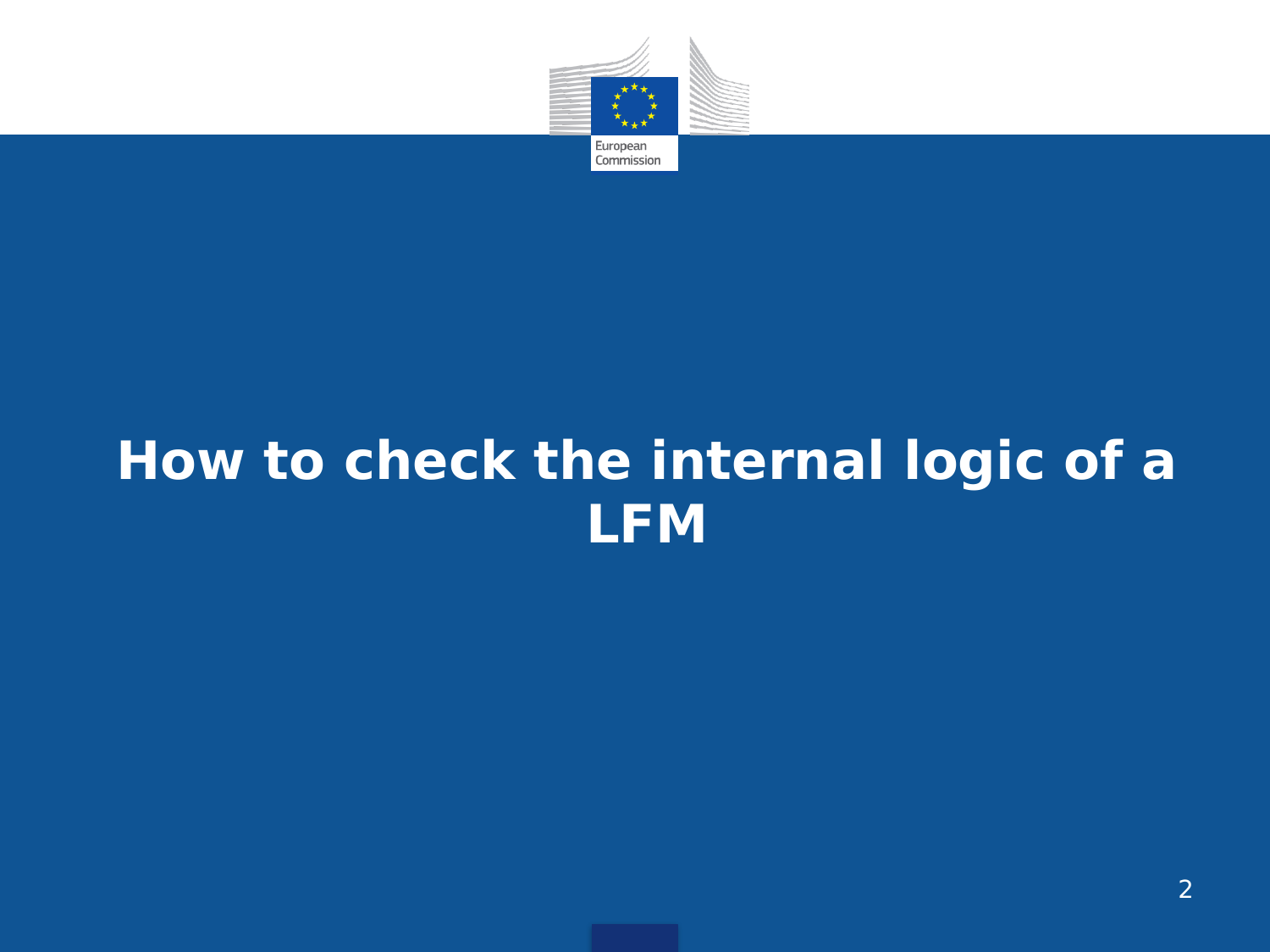

How to check the internal logic of a LFM
2